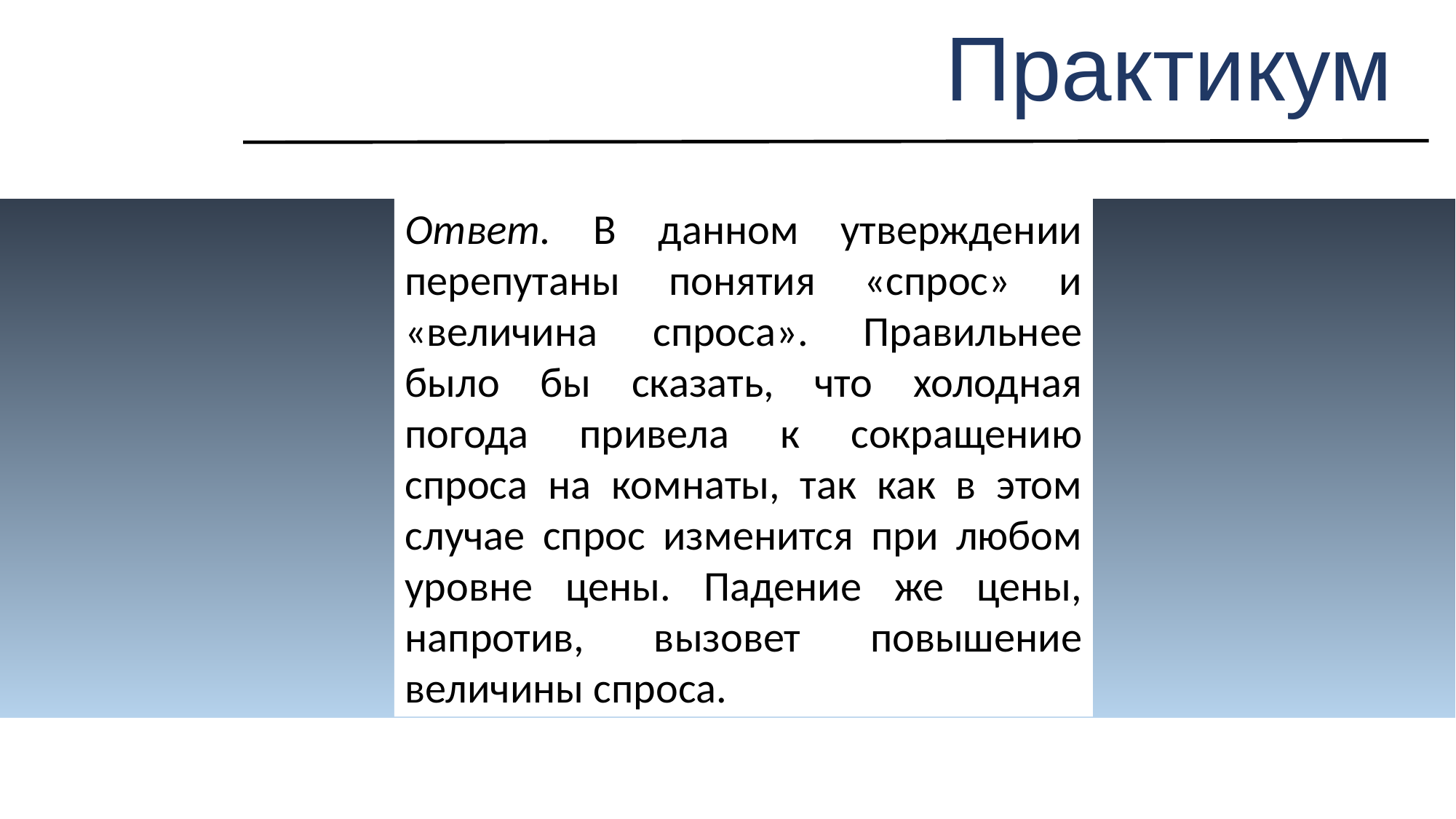

Практикум
Ответ. В данном утверждении перепутаны понятия «спрос» и «величина спроса». Правильнее было бы сказать, что холодная погода привела к сокращению спроса на комнаты, так как в этом случае спрос изменится при любом уровне цены. Падение же цены, напротив, вызовет повышение величины спроса.